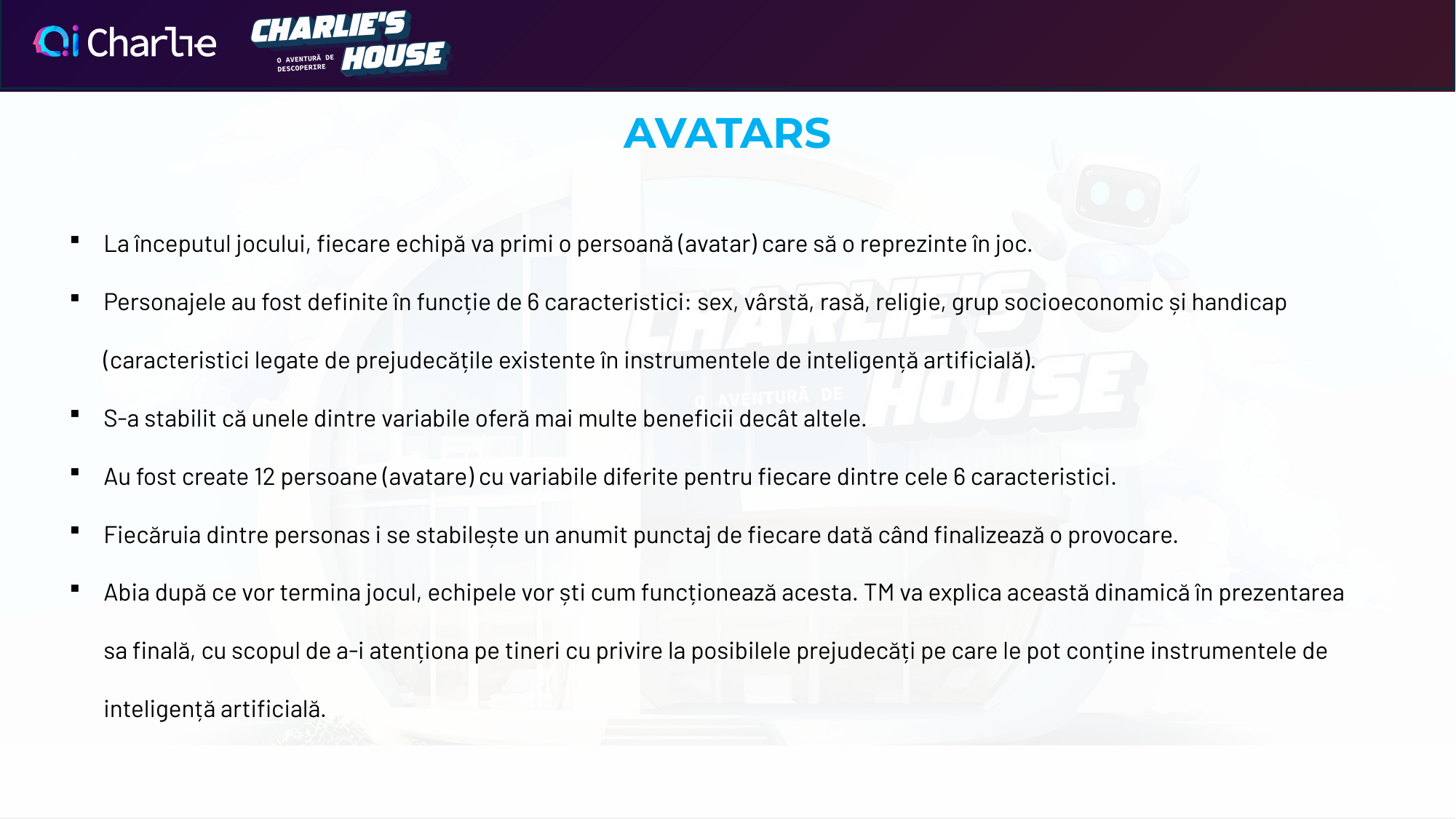

AVATARS
La începutul jocului, fiecare echipă va primi o persoană (avatar) care să o reprezinte în joc.
Personajele au fost definite în funcție de 6 caracteristici: sex, vârstă, rasă, religie, grup socioeconomic și handicap (caracteristici legate de prejudecățile existente în instrumentele de inteligență artificială).
S-a stabilit că unele dintre variabile oferă mai multe beneficii decât altele.
Au fost create 12 persoane (avatare) cu variabile diferite pentru fiecare dintre cele 6 caracteristici.
Fiecăruia dintre personas i se stabilește un anumit punctaj de fiecare dată când finalizează o provocare.
Abia după ce vor termina jocul, echipele vor ști cum funcționează acesta. TM va explica această dinamică în prezentarea sa finală, cu scopul de a-i atenționa pe tineri cu privire la posibilele prejudecăți pe care le pot conține instrumentele de inteligență artificială.